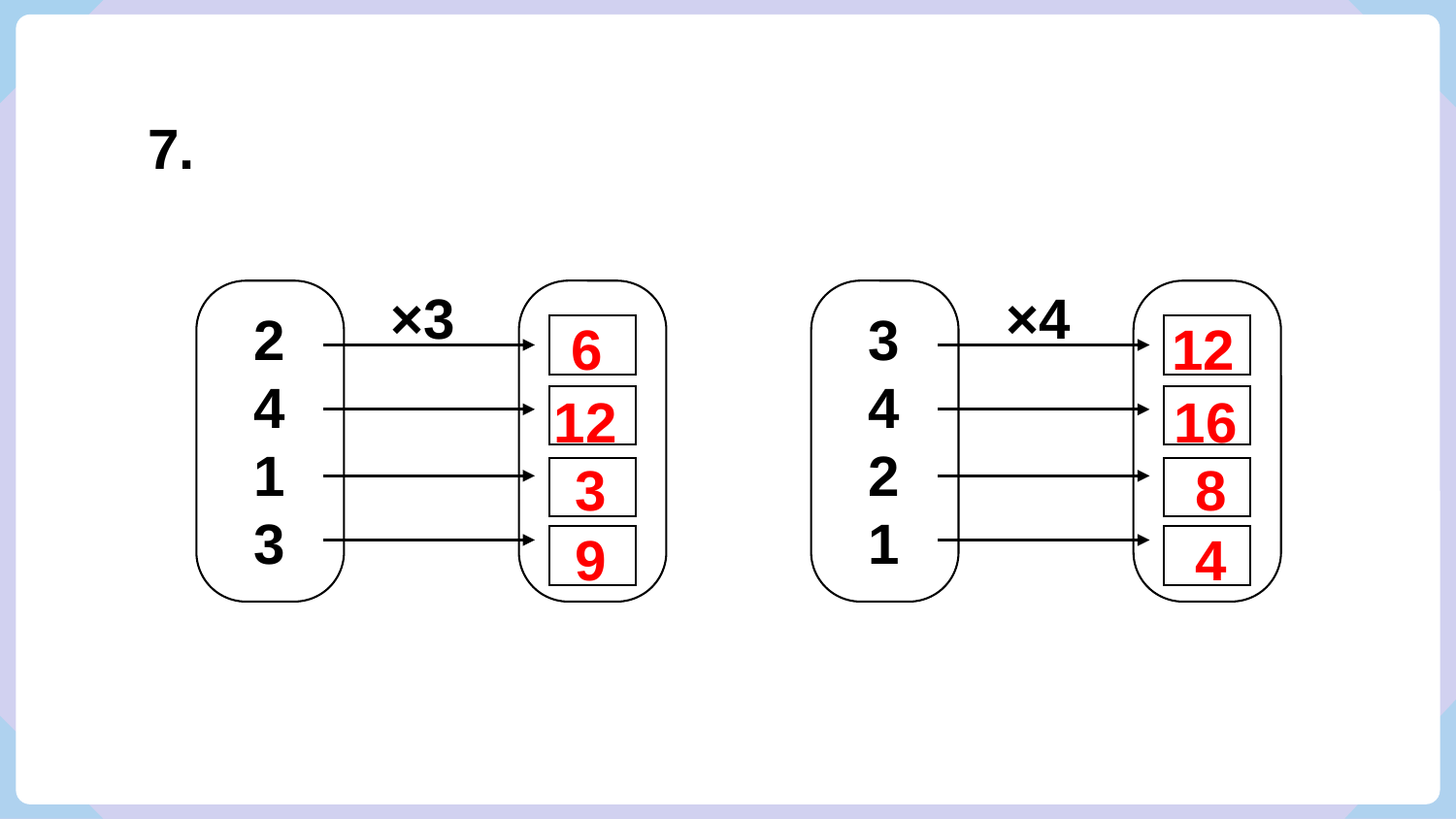

7.
×3
×4

2
4
1
3
3
4
2
1
6
12

12
16

3
8

9
4